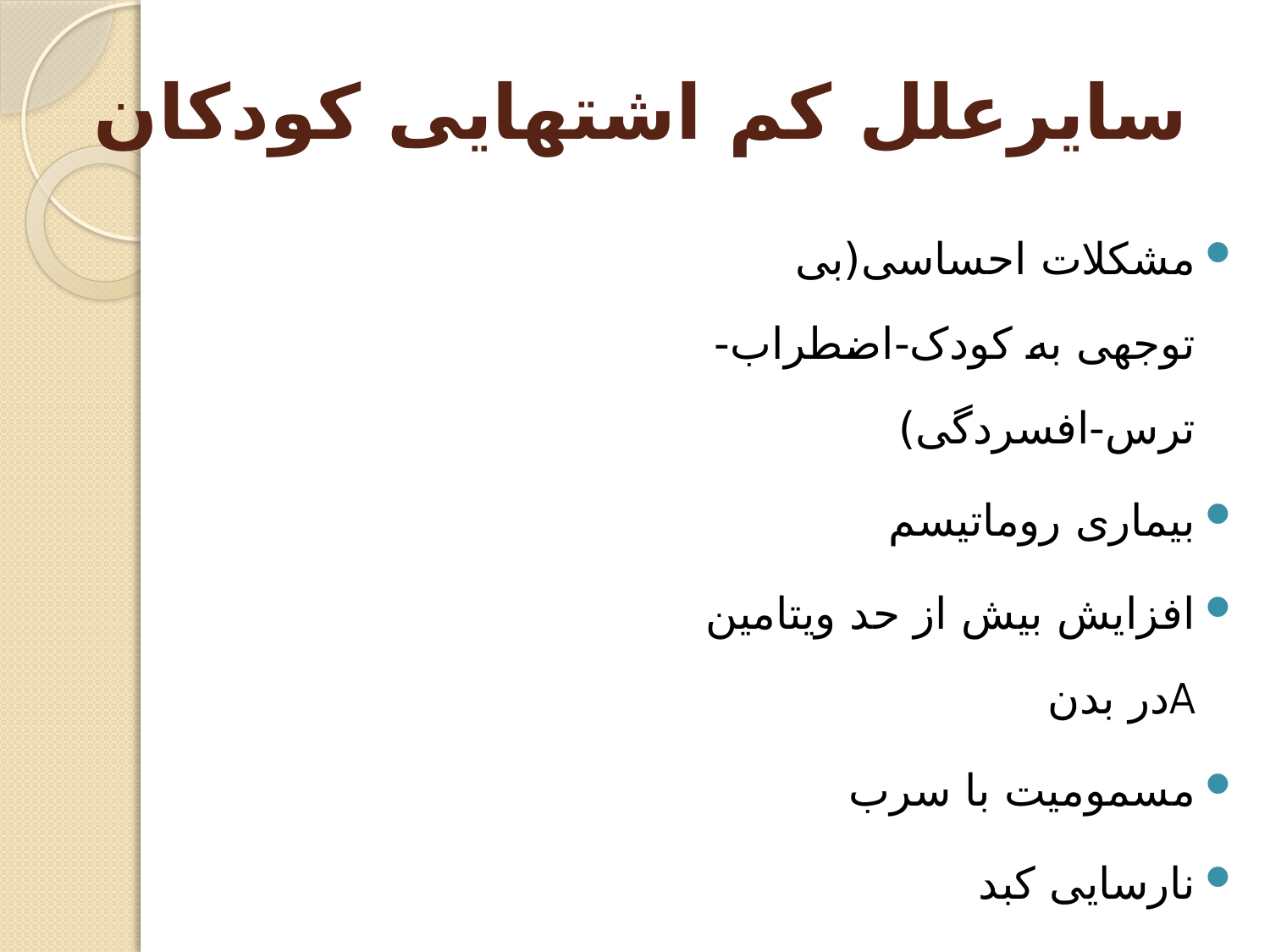

# سایرعلل کم اشتهایی کودکان
مشکلات احساسی(بی توجهی به کودک-اضطراب-ترس-افسردگی)
بیماری روماتیسم
افزایش بیش از حد ویتامین Aدر بدن
مسمومیت با سرب
نارسایی کبد
  نارسایی کلیه
اختلالات روانی
بیماریهای غدد (کم کاری تیروئید-کم کاری هیپوفیز-کم کاری غدد فوق کلیه و پرکاری پاراتیروئید)